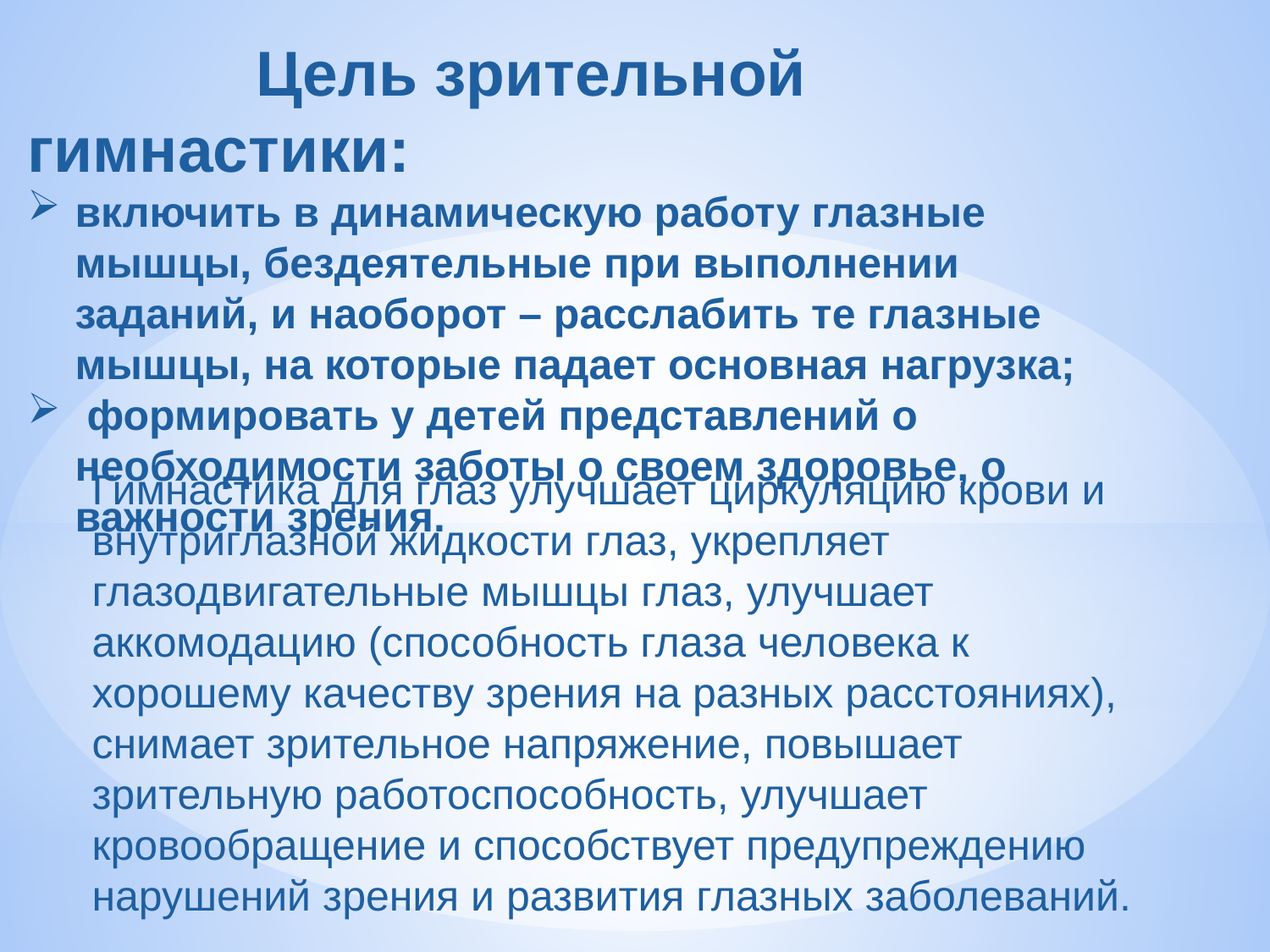

Цель зрительной гимнастики:
включить в динамическую работу глазные мышцы, бездеятельные при выполнении заданий, и наоборот – расслабить те глазные мышцы, на которые падает основная нагрузка;
 формировать у детей представлений о необходимости заботы о своем здоровье, о важности зрения.
Гимнастика для глаз улучшает циркуляцию крови и внутриглазной жидкости глаз, укрепляет глазодвигательные мышцы глаз, улучшает аккомодацию (способность глаза человека к хорошему качеству зрения на разных расстояниях), снимает зрительное напряжение, повышает зрительную работоспособность, улучшает кровообращение и способствует предупреждению нарушений зрения и развития глазных заболеваний.